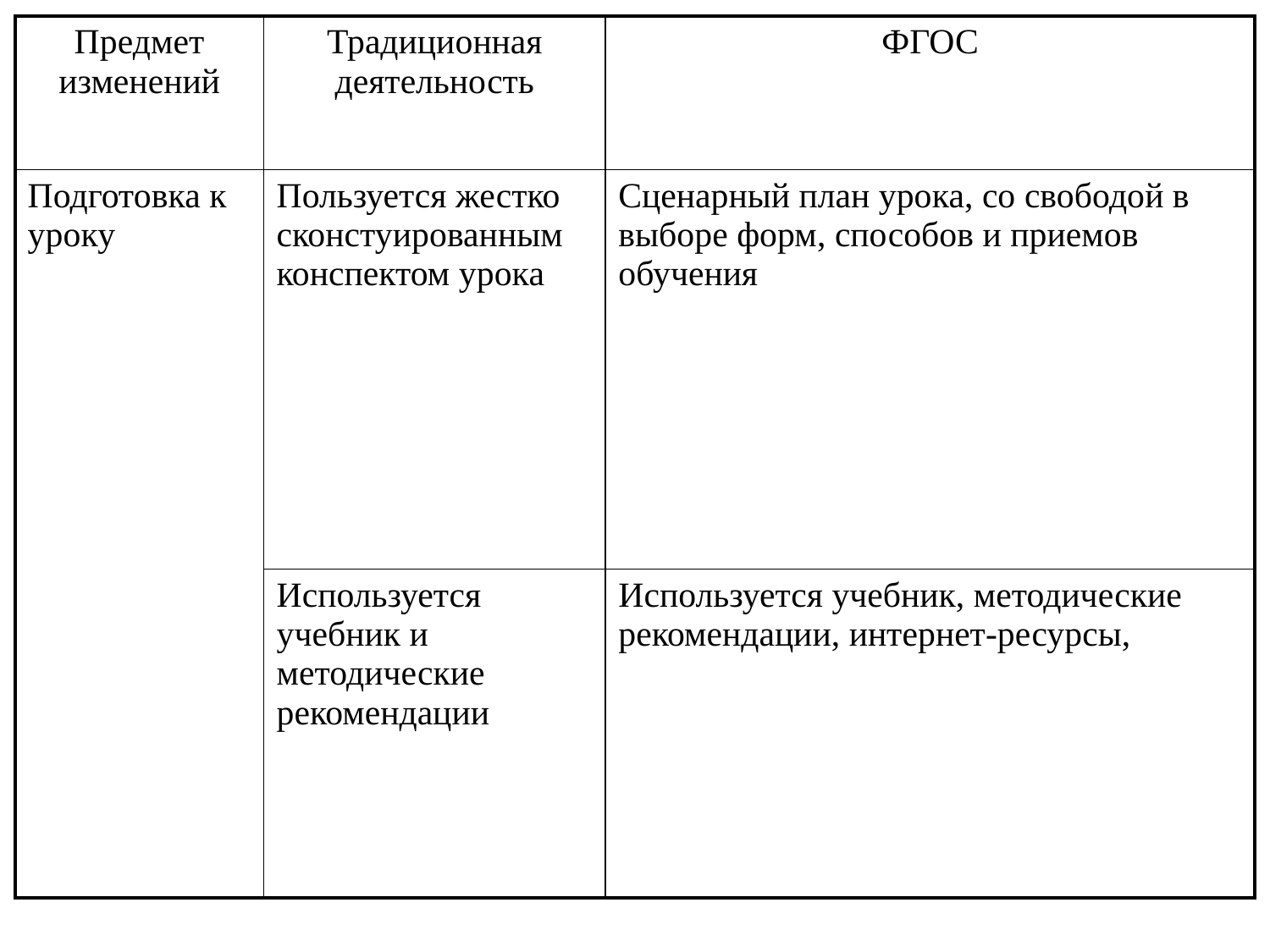

| Предмет изменений | Традиционная деятельность | ФГОС |
| --- | --- | --- |
| Подготовка к уроку | Пользуется жестко сконстуированным конспектом урока | Сценарный план урока, со свободой в выборе форм, способов и приемов обучения |
|  | Используется учебник и методические рекомендации | Используется учебник, методические рекомендации, интернет-ресурсы, |
#